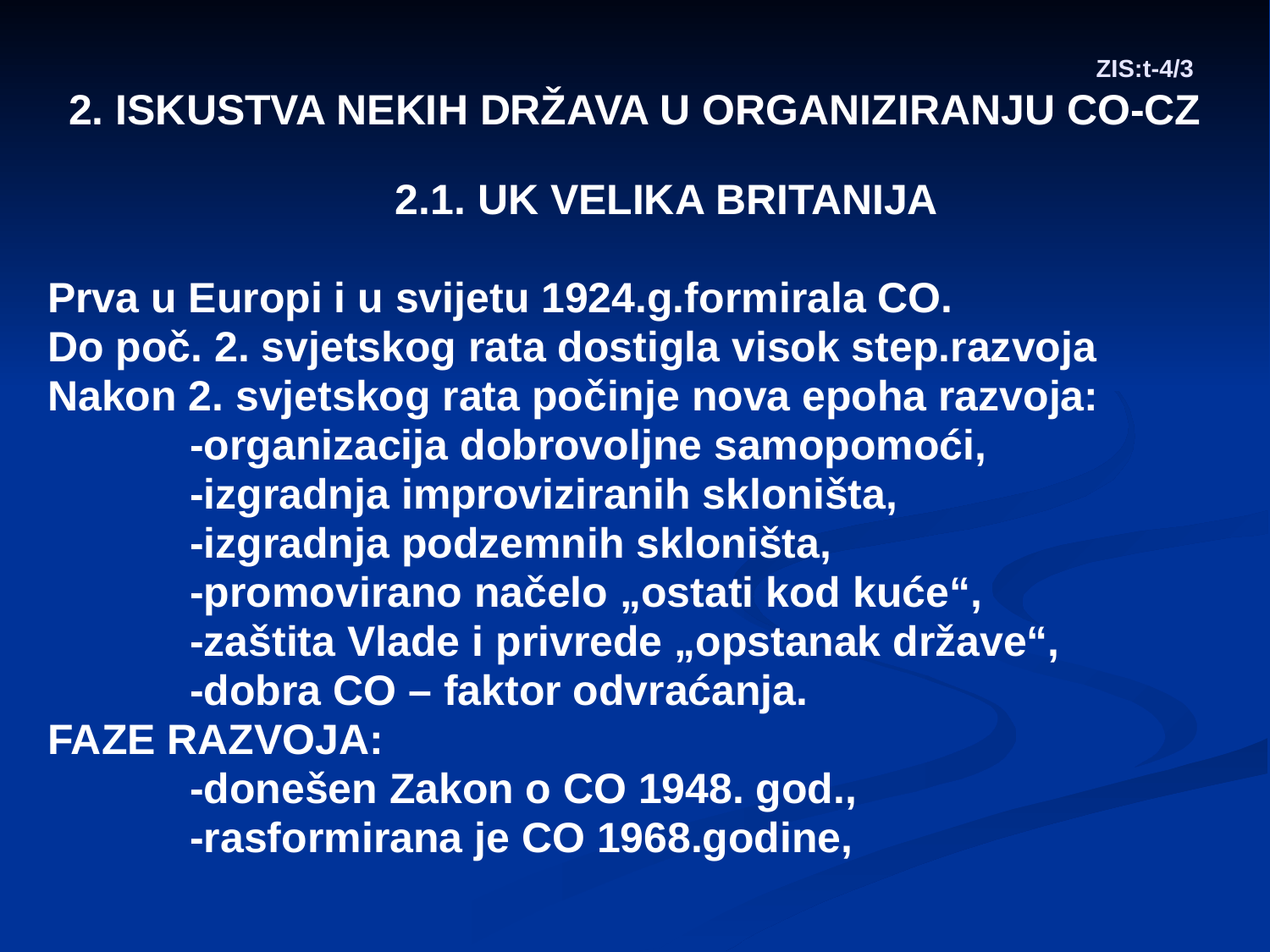

# ZIS:t-4/3
2. ISKUSTVA NEKIH DRŽAVA U ORGANIZIRANJU CO-CZ

2.1. UK VELIKA BRITANIJA

Prva u Europi i u svijetu 1924.g.formirala CO.
Do poč. 2. svjetskog rata dostigla visok step.razvoja
Nakon 2. svjetskog rata počinje nova epoha razvoja:
            -organizacija dobrovoljne samopomoći,
            -izgradnja improviziranih skloništa,
            -izgradnja podzemnih skloništa,
            -promovirano načelo „ostati kod kuće“,
            -zaštita Vlade i privrede „opstanak države“,
            -dobra CO – faktor odvraćanja.
FAZE RAZVOJA:
            -donešen Zakon o CO 1948. god.,
            -rasformirana je CO 1968.godine,